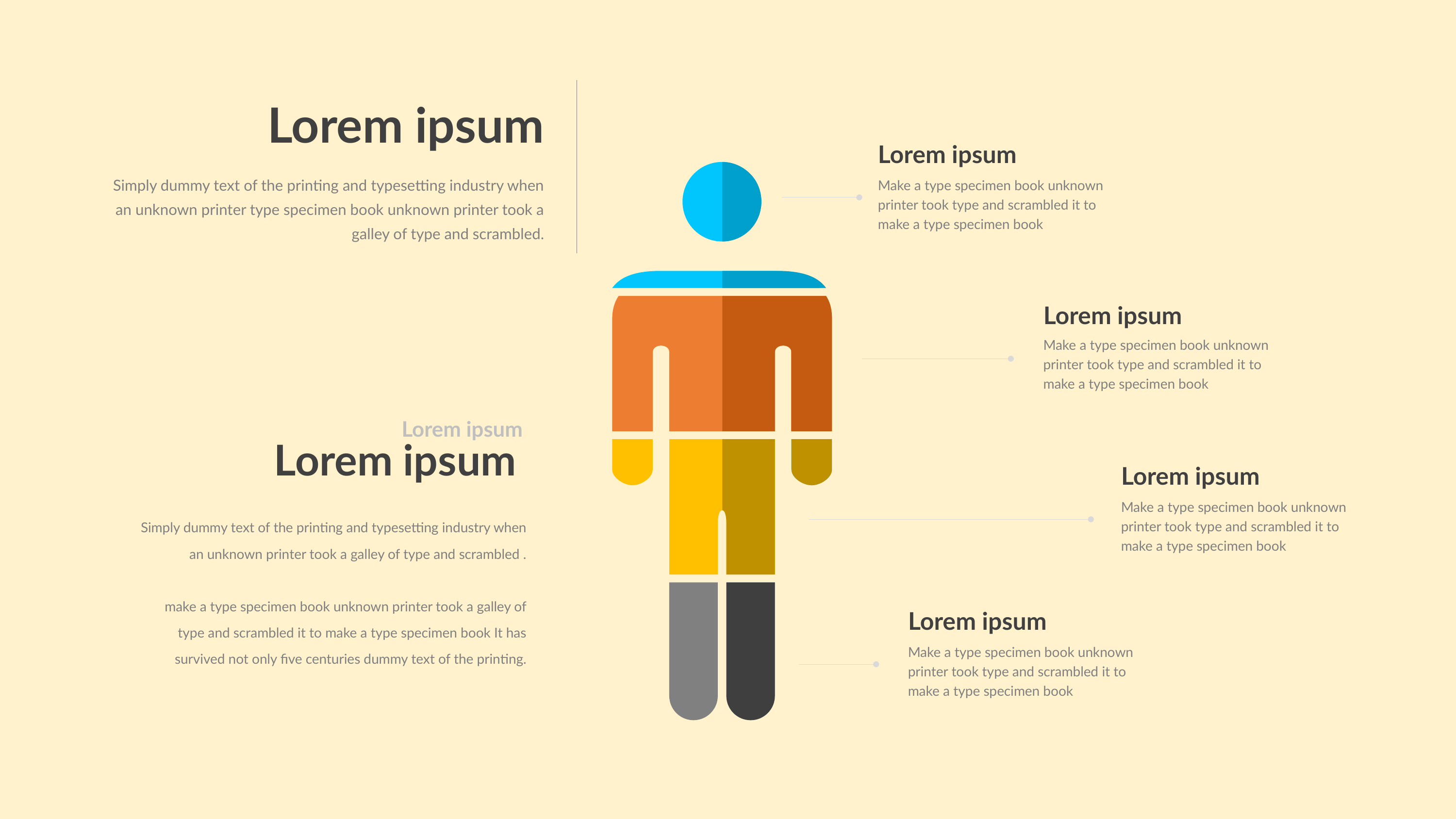

Lorem ipsum
Lorem ipsum

Simply dummy text of the printing and typesetting industry when an unknown printer type specimen book unknown printer took a galley of type and scrambled.

Make a type specimen book unknown printer took type and scrambled it to make a type specimen book
Lorem ipsum
Make a type specimen book unknown printer took type and scrambled it to make a type specimen book
Lorem ipsum
Lorem ipsum
Lorem ipsum
Make a type specimen book unknown printer took type and scrambled it to make a type specimen book
Simply dummy text of the printing and typesetting industry when an unknown printer took a galley of type and scrambled .

make a type specimen book unknown printer took a galley of type and scrambled it to make a type specimen book It has survived not only five centuries dummy text of the printing.
Lorem ipsum
Make a type specimen book unknown printer took type and scrambled it to make a type specimen book